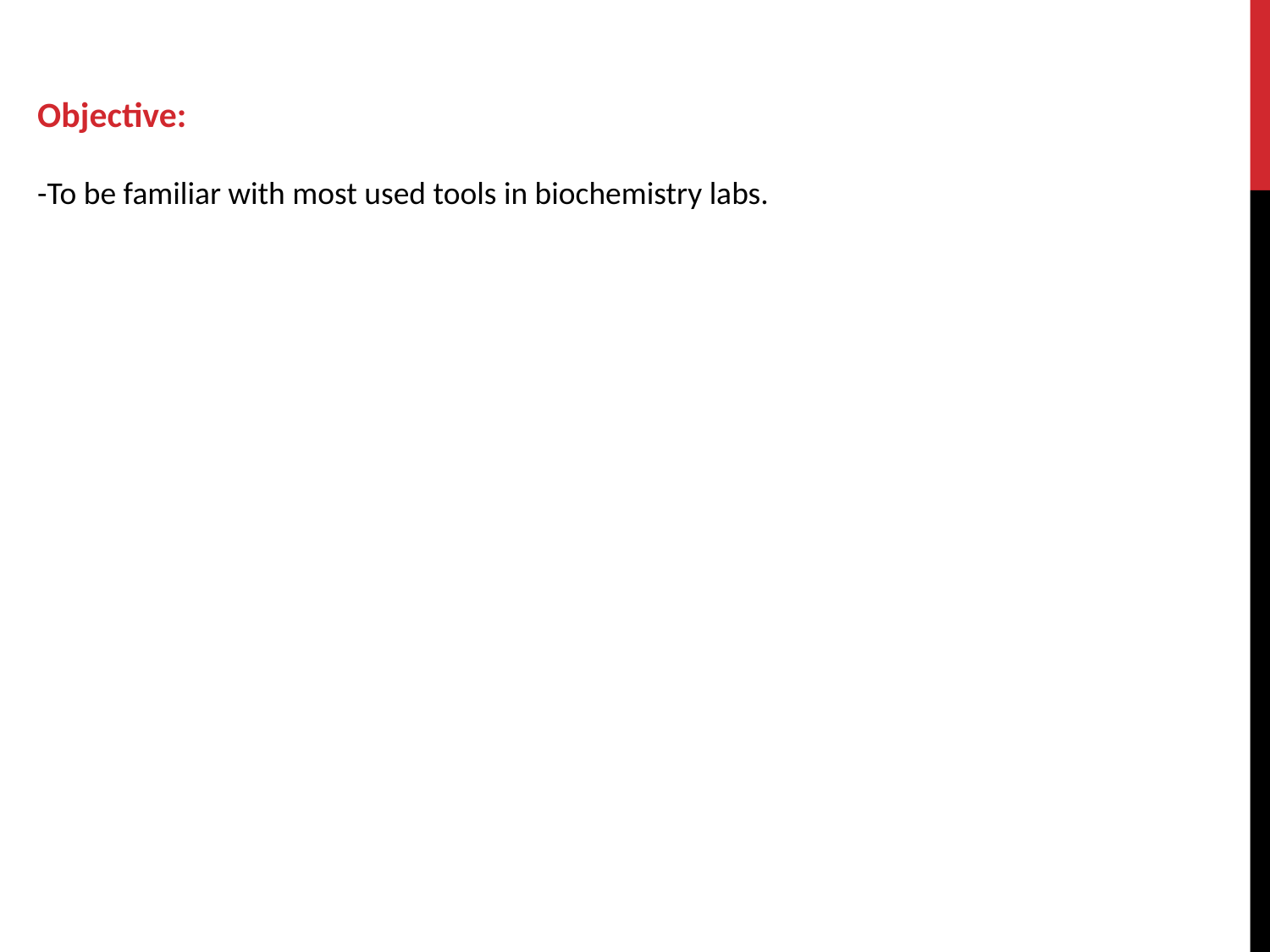

Objective:

-To be familiar with most used tools in biochemistry labs.